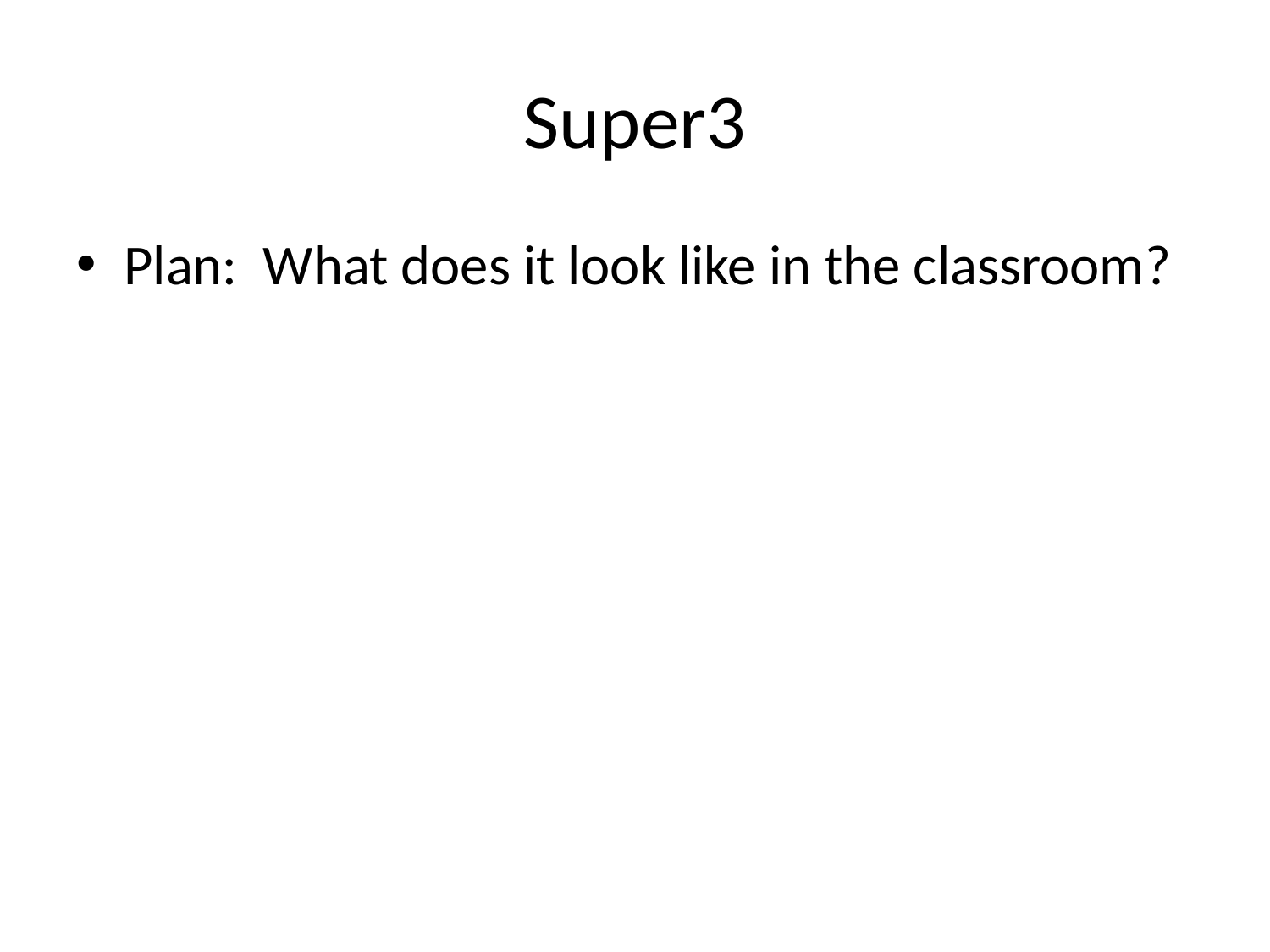

# Super3
Plan:  What does it look like in the classroom?